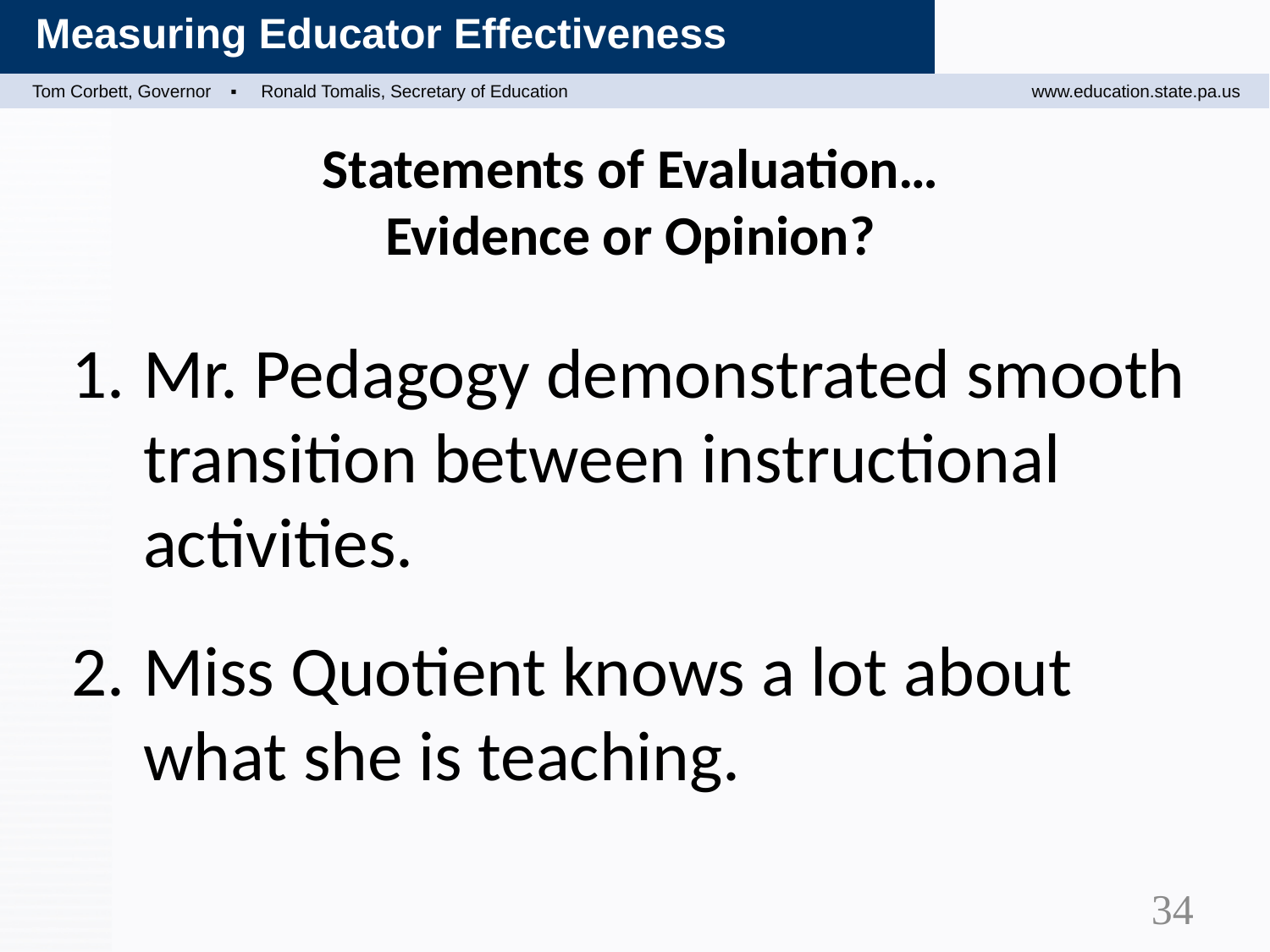

# Statements of Evaluation… Evidence or Opinion?

Mr. Pedagogy demonstrated smooth transition between instructional activities.

Miss Quotient knows a lot about what she is teaching.
34